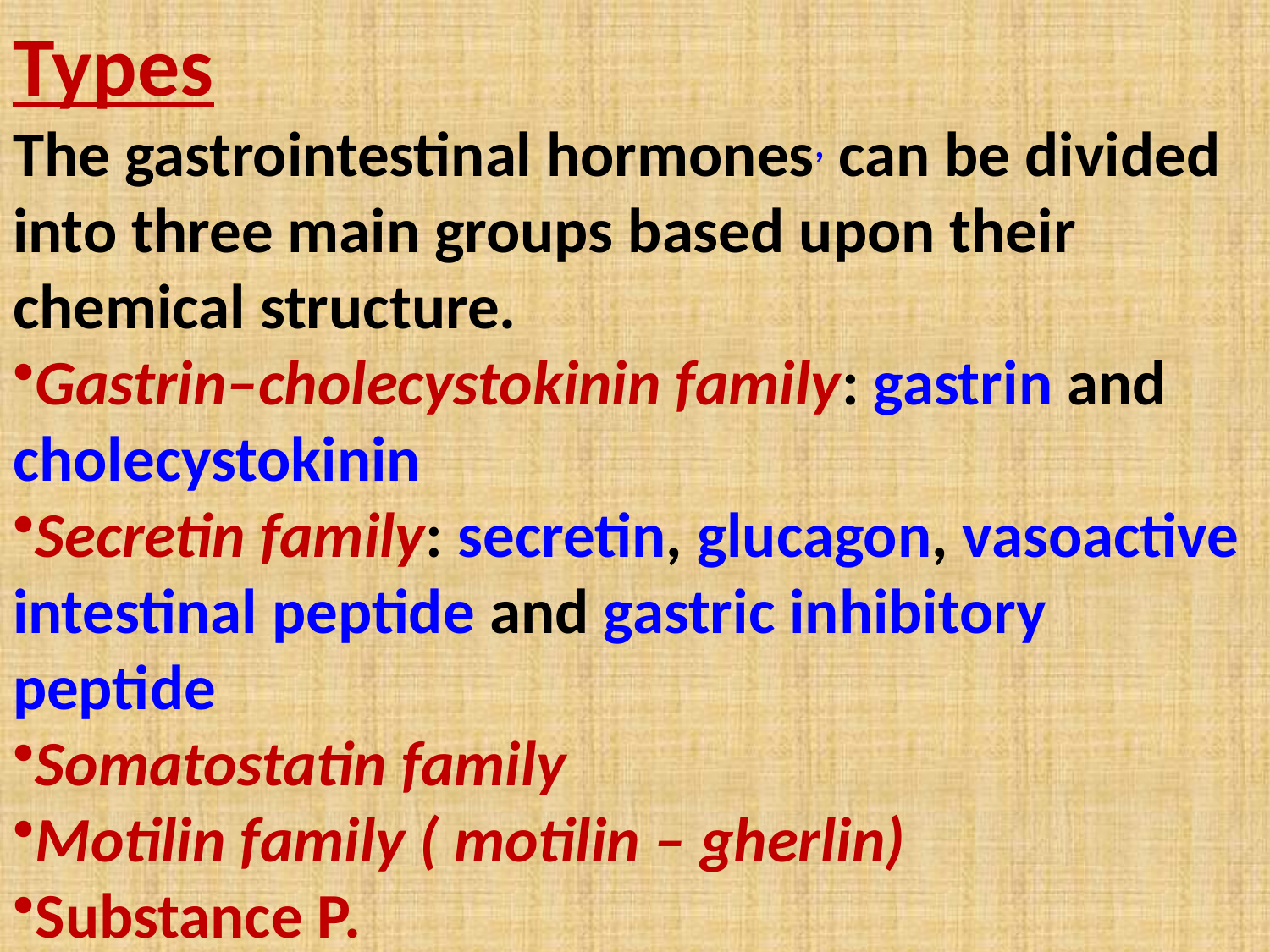

Types
The gastrointestinal hormones, can be divided into three main groups based upon their chemical structure.
Gastrin–cholecystokinin family: gastrin and cholecystokinin
Secretin family: secretin, glucagon, vasoactive intestinal peptide and gastric inhibitory peptide
Somatostatin family
Motilin family ( motilin – gherlin)
Substance P.